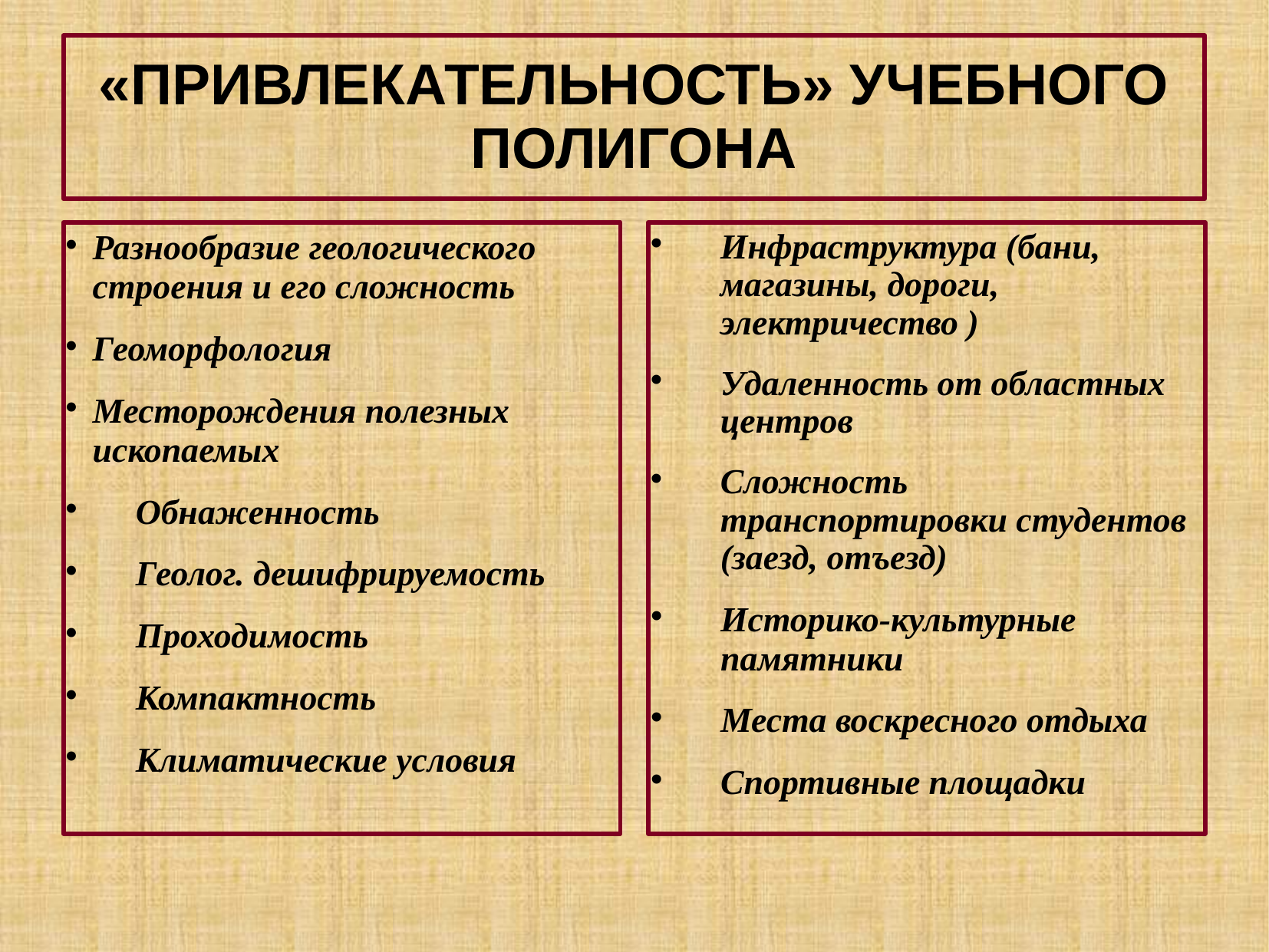

# «ПРИВЛЕКАТЕЛЬНОСТЬ» УЧЕБНОГО ПОЛИГОНА
Разнообразие геологического строения и его сложность
Геоморфология
Месторождения полезных ископаемых
Обнаженность
Геолог. дешифрируемость
Проходимость
Компактность
Климатические условия
Инфраструктура (бани, магазины, дороги, электричество )
Удаленность от областных центров
Сложность транспортировки студентов (заезд, отъезд)
Историко-культурные памятники
Места воскресного отдыха
Спортивные площадки